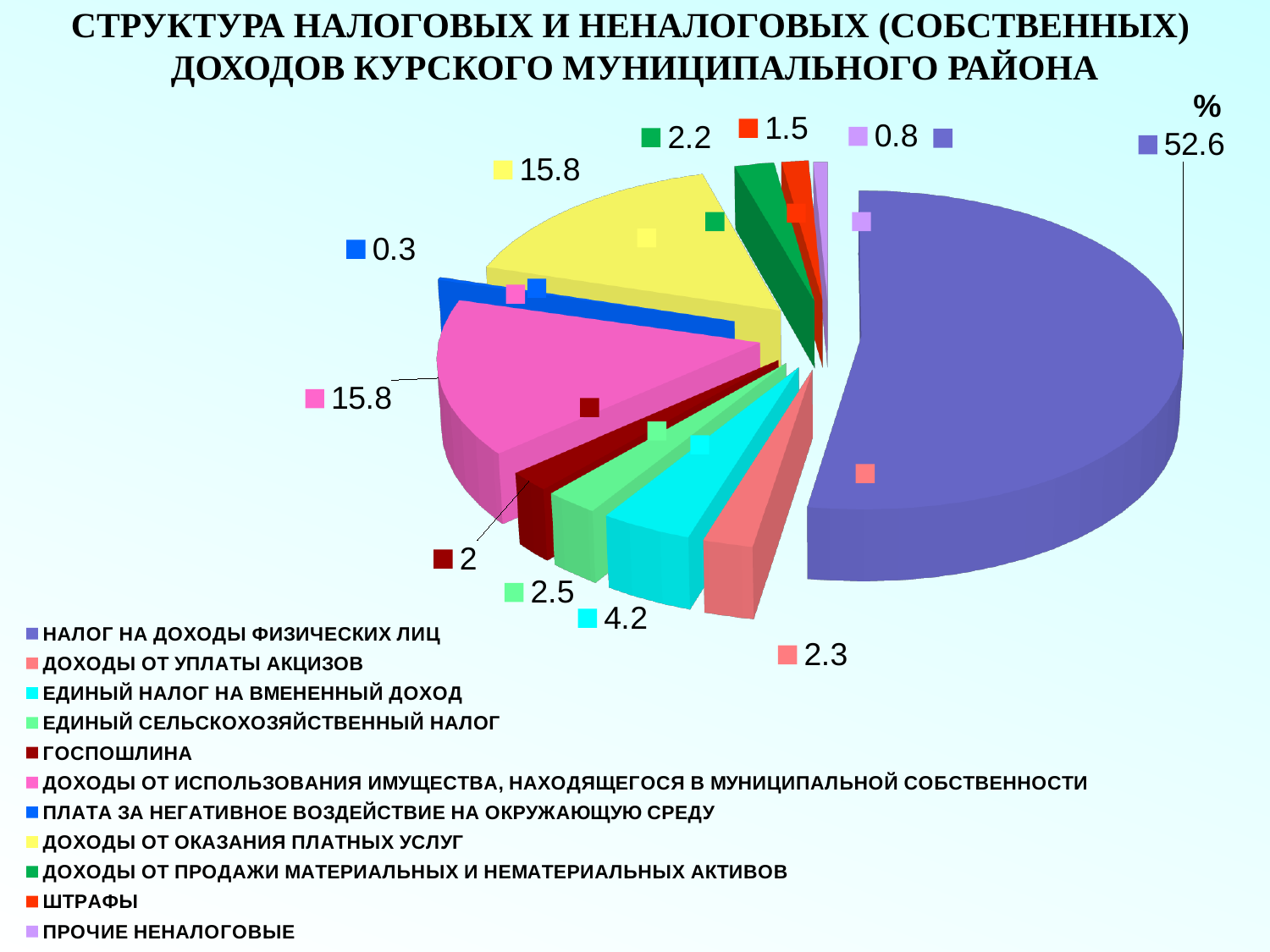

# СТРУКТУРА НАЛОГОВЫХ И НЕНАЛОГОВЫХ (СОБСТВЕННЫХ)  ДОХОДОВ КУРСКОГО МУНИЦИПАЛЬНОГО РАЙОНА
%

[unsupported chart]